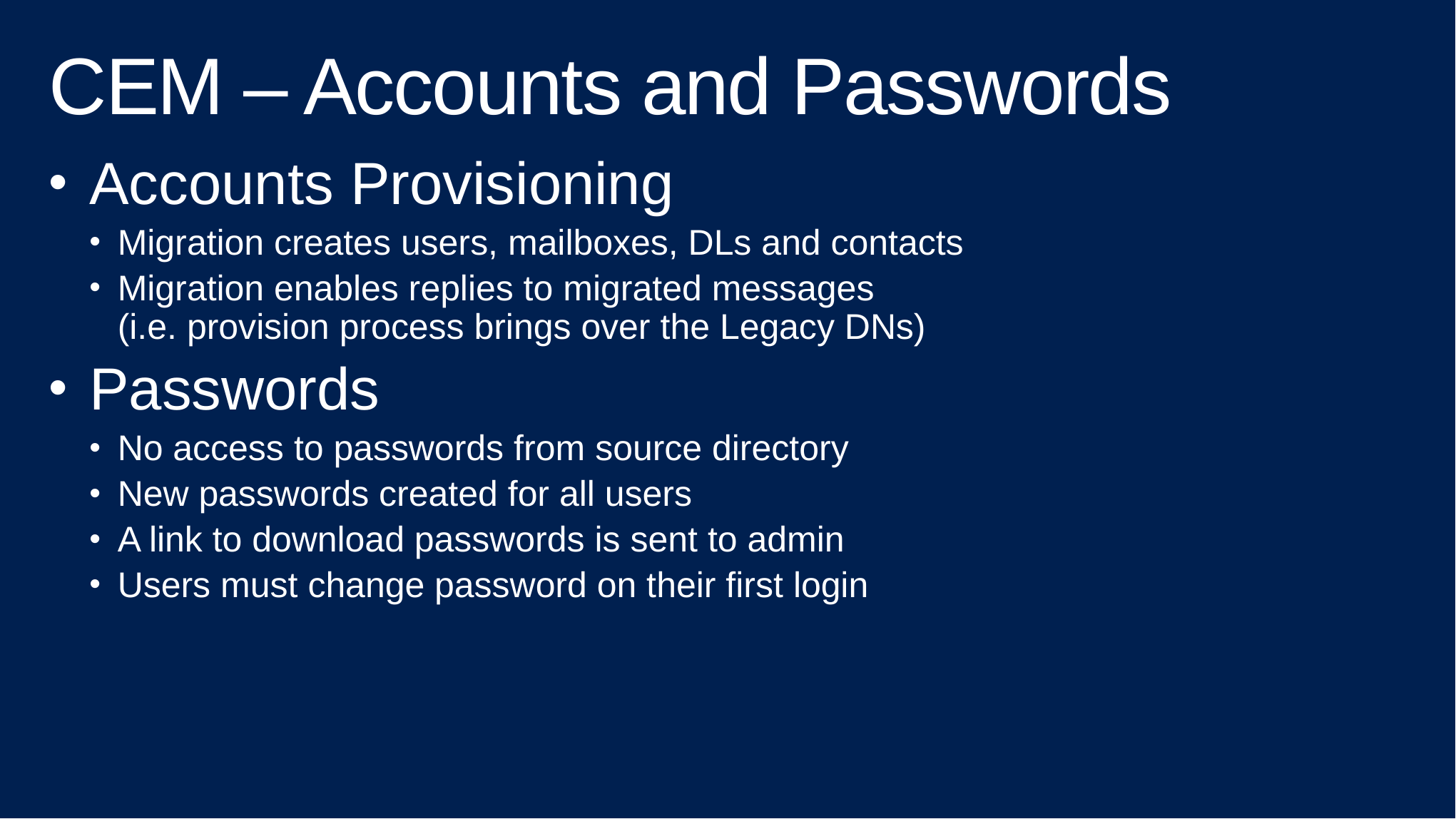

# CEM – Accounts and Passwords
Accounts Provisioning
Migration creates users, mailboxes, DLs and contacts
Migration enables replies to migrated messages
(i.e. provision process brings over the Legacy DNs)
Passwords
No access to passwords from source directory
New passwords created for all users
A link to download passwords is sent to admin
Users must change password on their first login